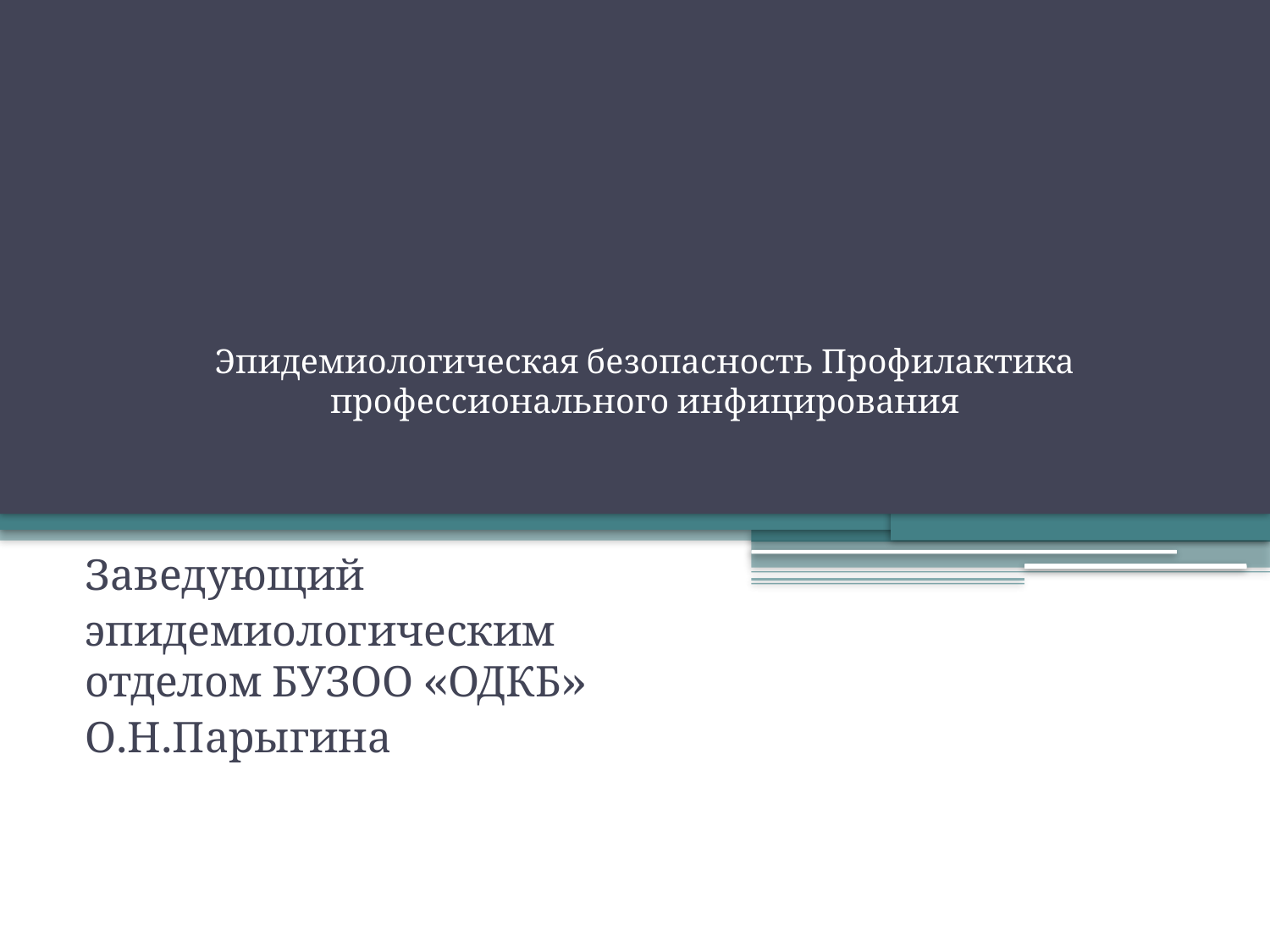

# Эпидемиологическая безопасность Профилактика профессионального инфицирования
Заведующий
эпидемиологическим отделом БУЗОО «ОДКБ»
О.Н.Парыгина